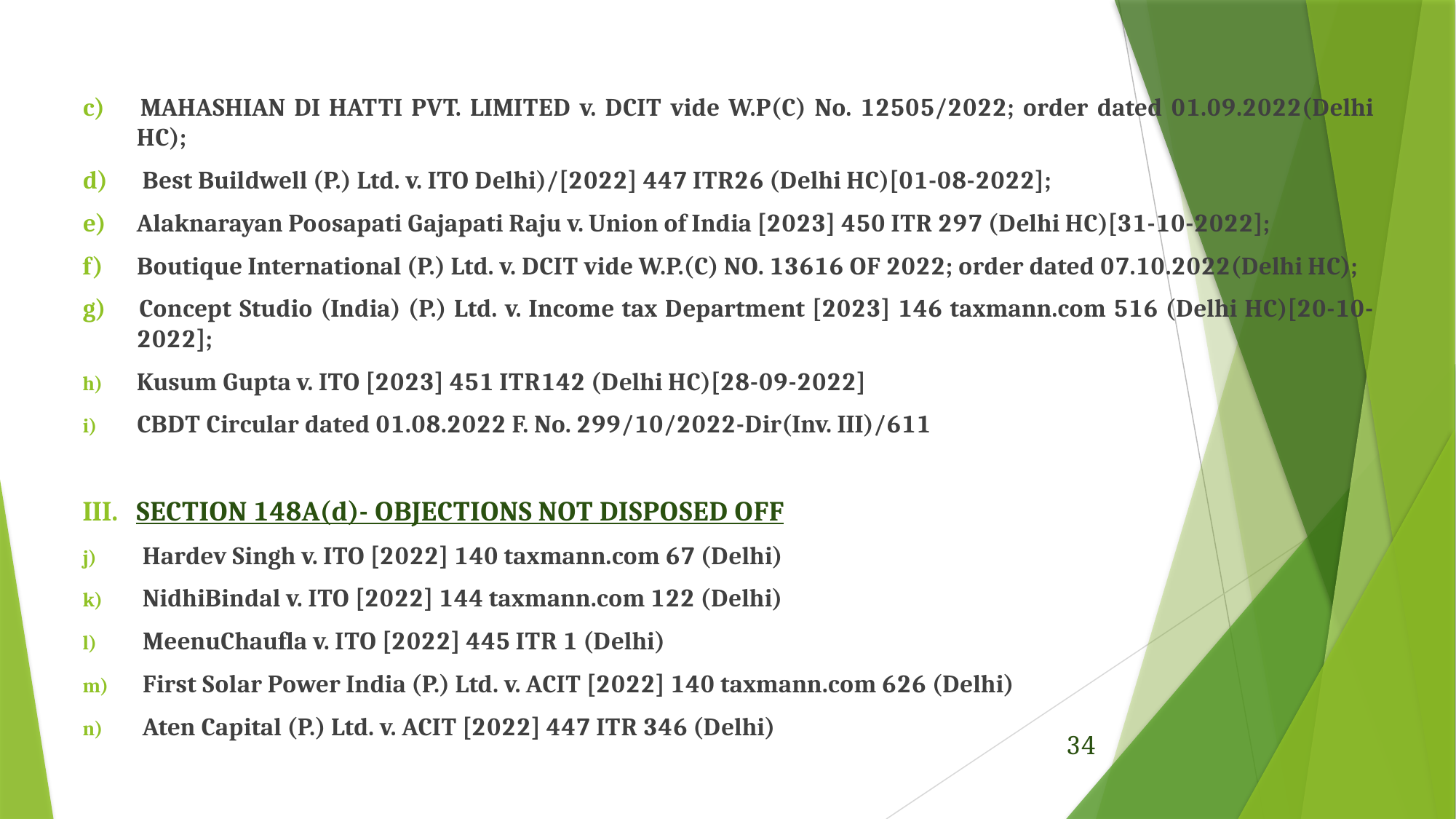

c) 	MAHASHIAN DI HATTI PVT. LIMITED v. DCIT vide W.P(C) No. 12505/2022; order dated 01.09.2022(Delhi HC);
d)	 Best Buildwell (P.) Ltd. v. ITO Delhi)/[2022] 447 ITR26 (Delhi HC)[01-08-2022];
e) 	Alaknarayan Poosapati Gajapati Raju v. Union of India [2023] 450 ITR 297 (Delhi HC)[31-10-2022];
f) 	Boutique International (P.) Ltd. v. DCIT vide W.P.(C) NO. 13616 OF 2022; order dated 07.10.2022(Delhi HC);
g) 	Concept Studio (India) (P.) Ltd. v. Income tax Department [2023] 146 taxmann.com 516 (Delhi HC)[20-10-2022];
Kusum Gupta v. ITO [2023] 451 ITR142 (Delhi HC)[28-09-2022]
CBDT Circular dated 01.08.2022 F. No. 299/10/2022-Dir(Inv. III)/611

III.	SECTION 148A(d)- OBJECTIONS NOT DISPOSED OFF
Hardev Singh v. ITO [2022] 140 taxmann.com 67 (Delhi)
NidhiBindal v. ITO [2022] 144 taxmann.com 122 (Delhi)
MeenuChaufla v. ITO [2022] 445 ITR 1 (Delhi)
First Solar Power India (P.) Ltd. v. ACIT [2022] 140 taxmann.com 626 (Delhi)
Aten Capital (P.) Ltd. v. ACIT [2022] 447 ITR 346 (Delhi)

34